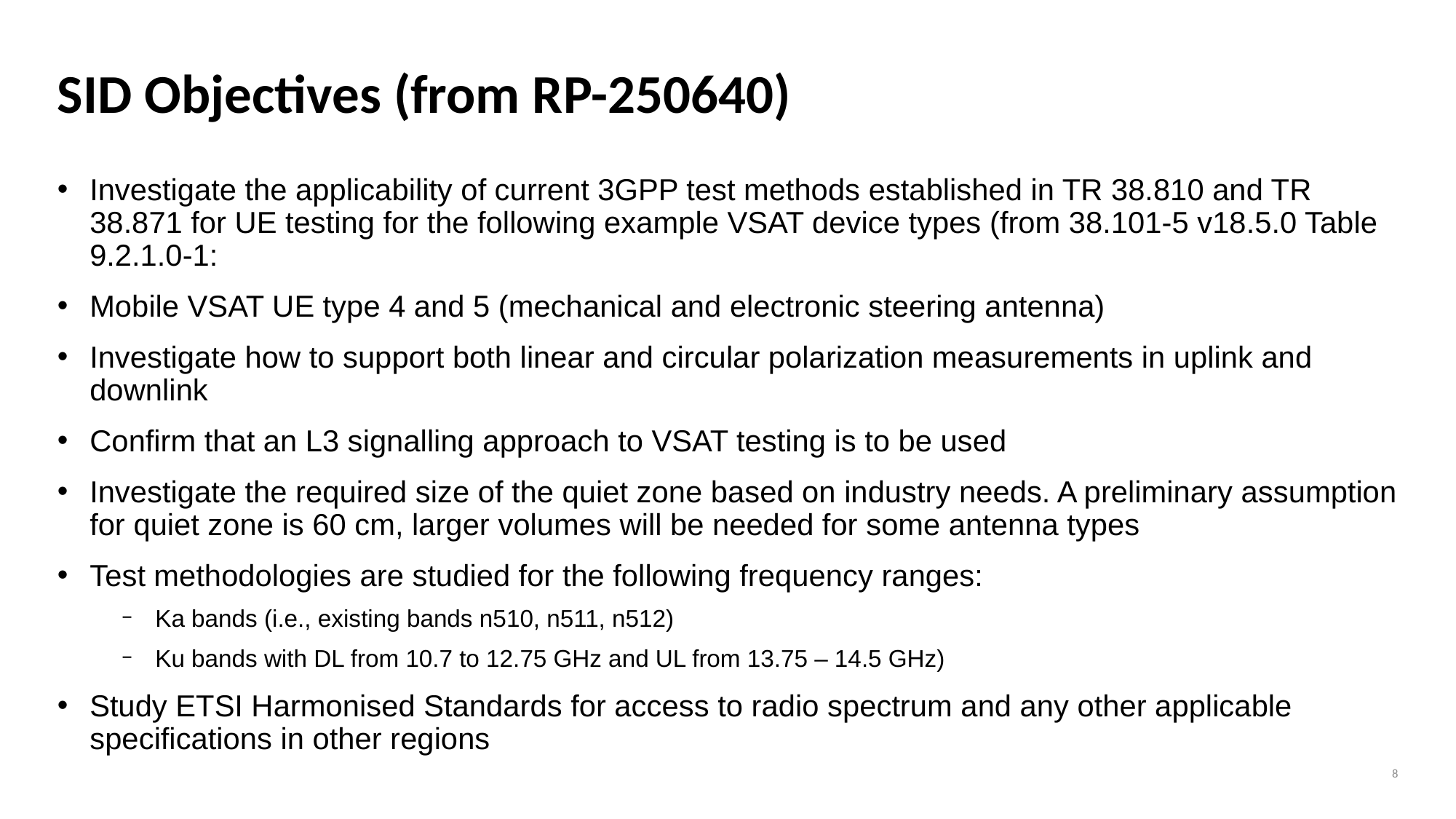

# SID Objectives (from RP-250640)
Investigate the applicability of current 3GPP test methods established in TR 38.810 and TR 38.871 for UE testing for the following example VSAT device types (from 38.101-5 v18.5.0 Table 9.2.1.0-1:
Mobile VSAT UE type 4 and 5 (mechanical and electronic steering antenna)
Investigate how to support both linear and circular polarization measurements in uplink and downlink
Confirm that an L3 signalling approach to VSAT testing is to be used
Investigate the required size of the quiet zone based on industry needs. A preliminary assumption for quiet zone is 60 cm, larger volumes will be needed for some antenna types
Test methodologies are studied for the following frequency ranges:
Ka bands (i.e., existing bands n510, n511, n512)
Ku bands with DL from 10.7 to 12.75 GHz and UL from 13.75 – 14.5 GHz)
Study ETSI Harmonised Standards for access to radio spectrum and any other applicable specifications in other regions

8